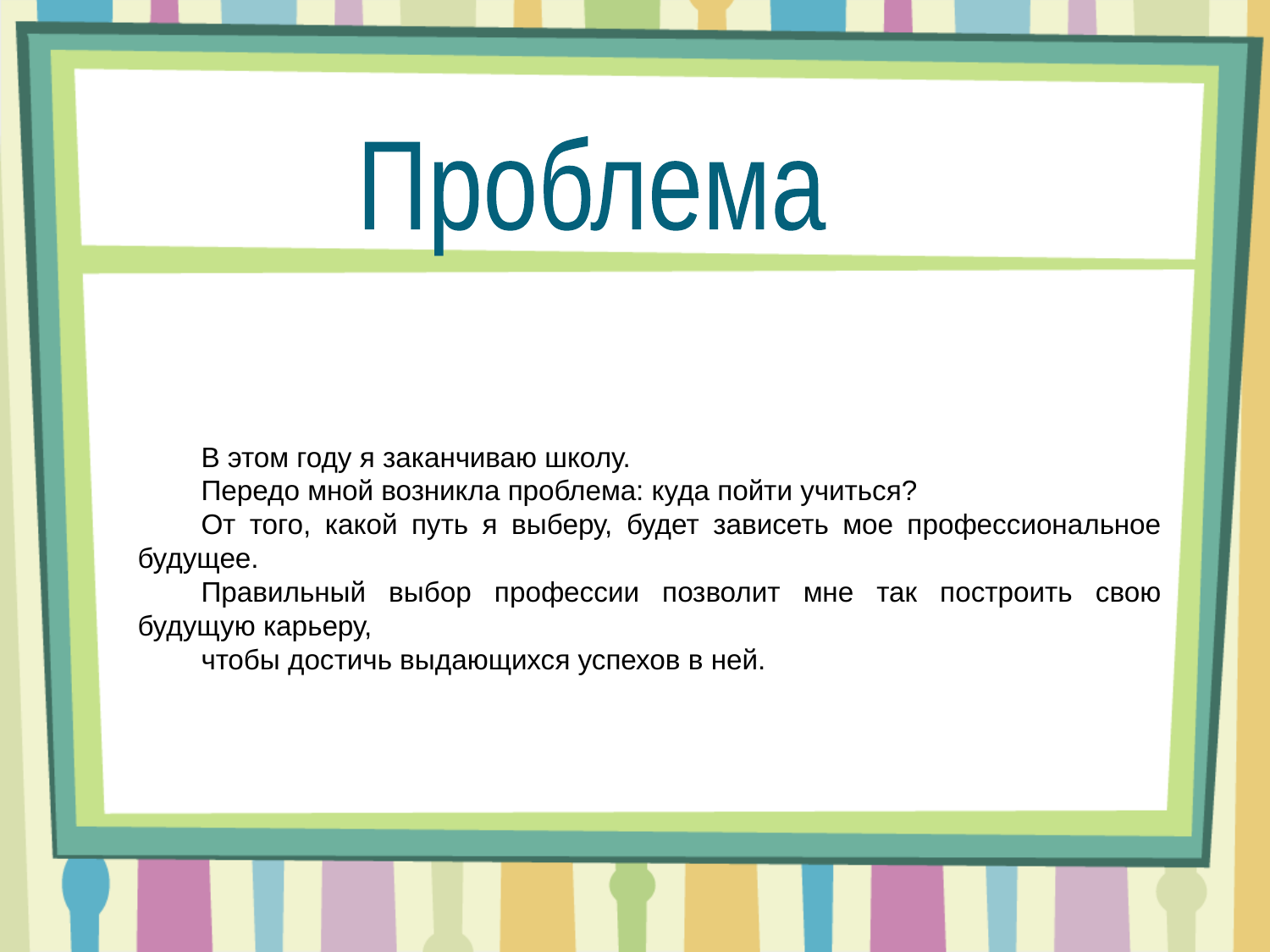

Проблема
В этом году я заканчиваю школу.
Передо мной возникла проблема: куда пойти учиться?
От того, какой путь я выберу, будет зависеть мое профессиональное будущее.
Правильный выбор профессии позволит мне так построить свою будущую карьеру,
чтобы достичь выдающихся успехов в ней.